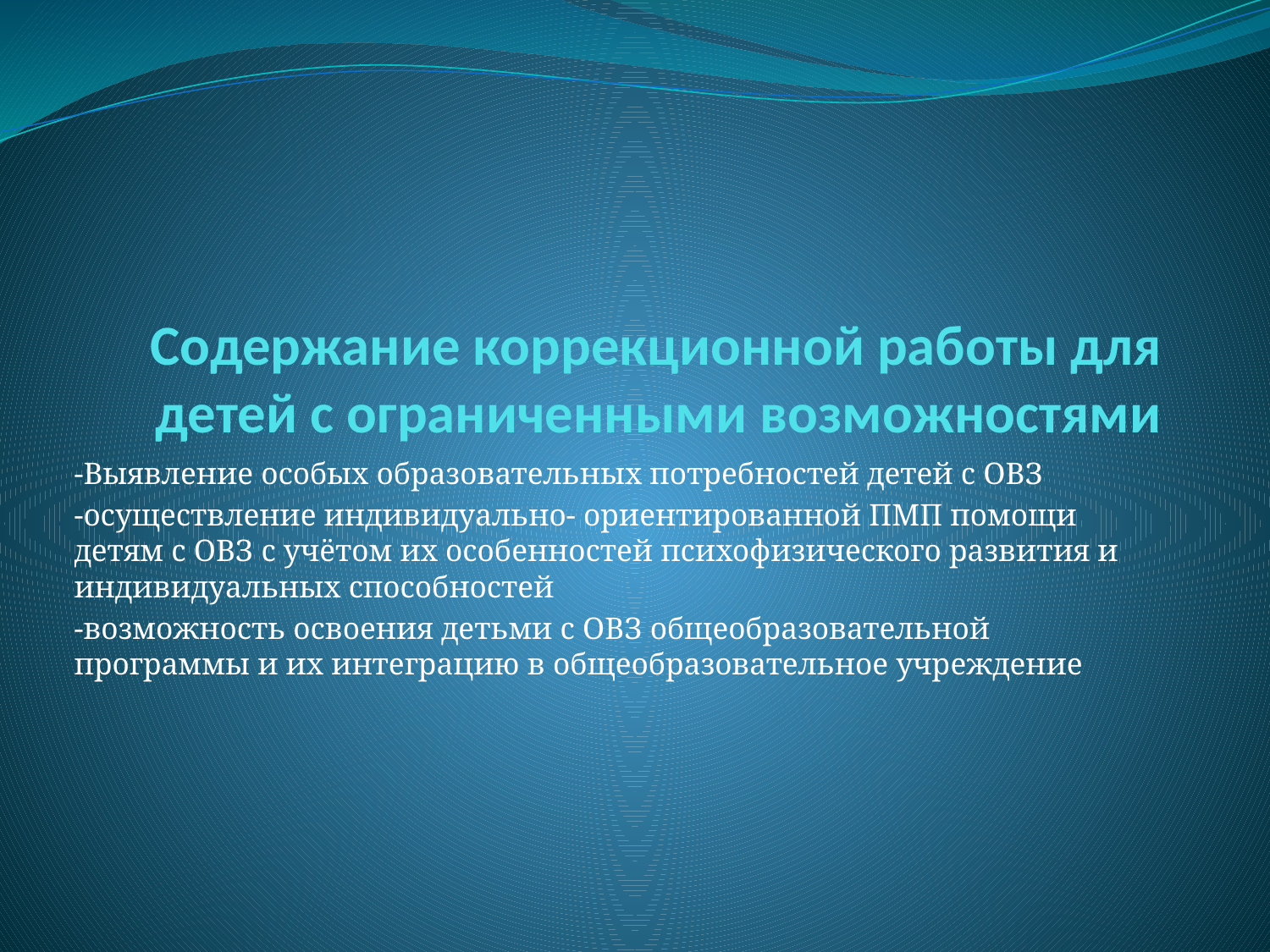

# Содержание коррекционной работы для детей с ограниченными возможностями
-Выявление особых образовательных потребностей детей с ОВЗ
-осуществление индивидуально- ориентированной ПМП помощи детям с ОВЗ с учётом их особенностей психофизического развития и индивидуальных способностей
-возможность освоения детьми с ОВЗ общеобразовательной программы и их интеграцию в общеобразовательное учреждение